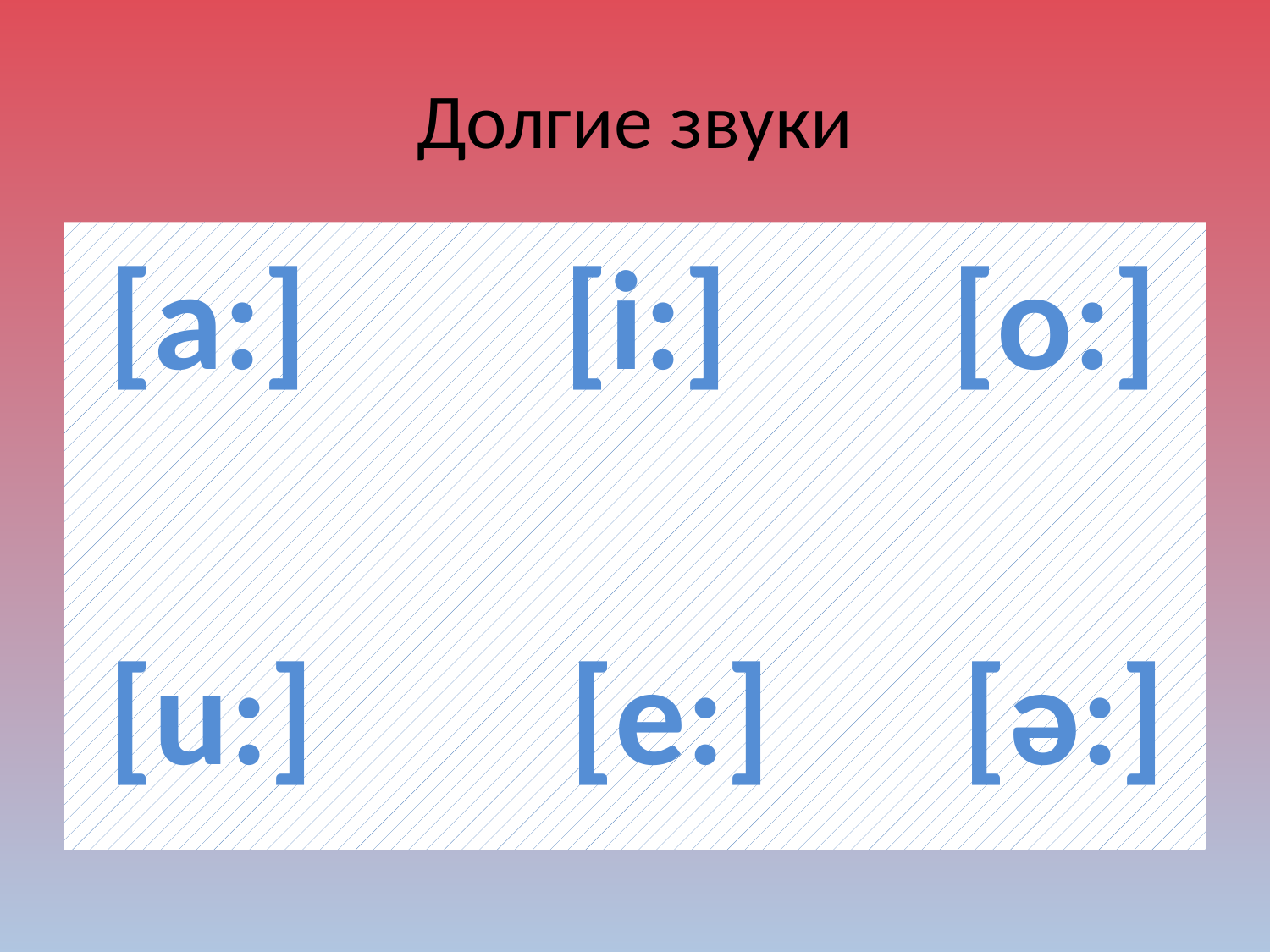

# Долгие звуки
 [a:]        [i:]       [o:]

 [u:]        [e:]      [ə:]